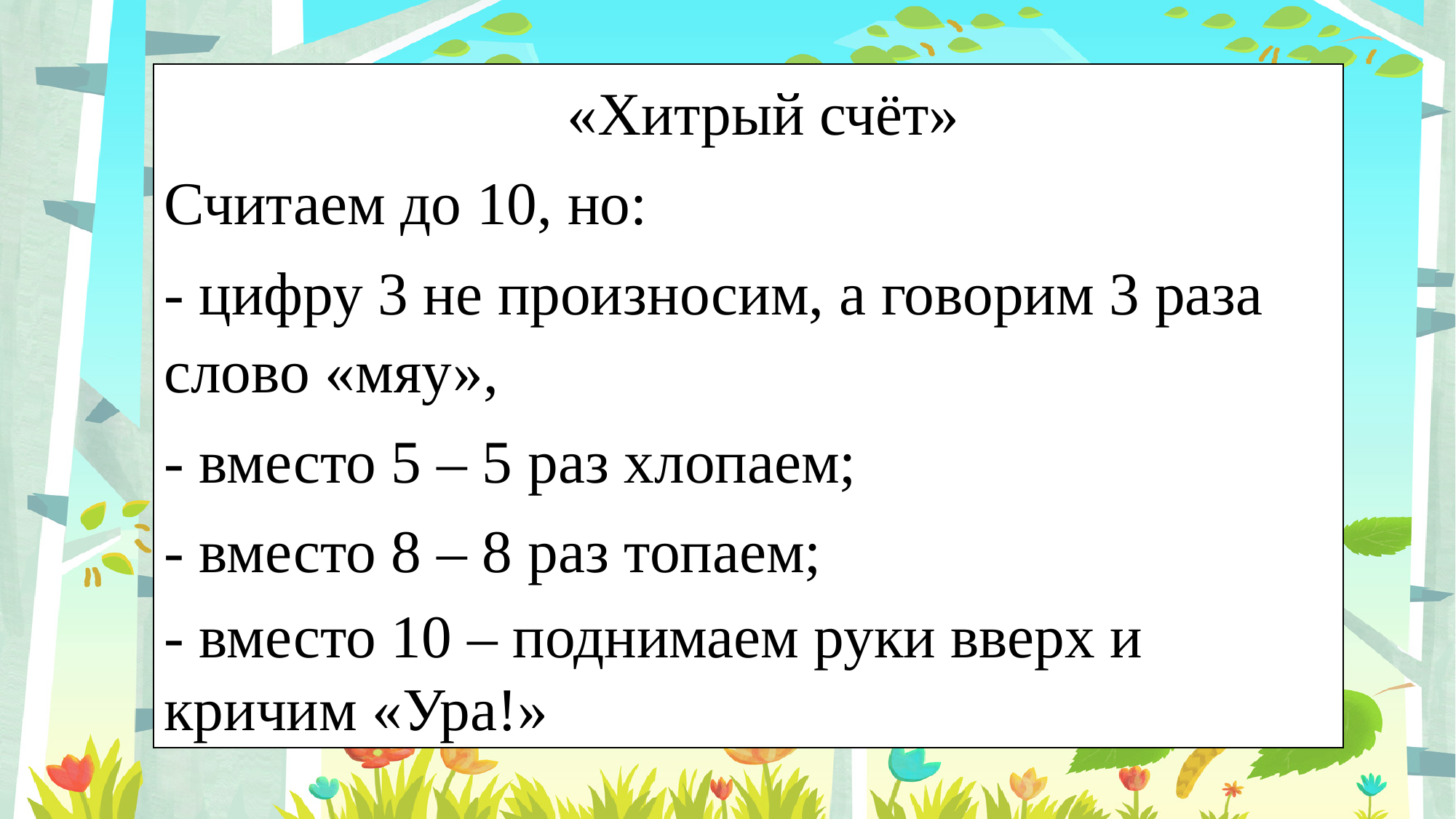

«Хитрый счёт»
Считаем до 10, но:
- цифру 3 не произносим, а говорим 3 раза слово «мяу»,
- вместо 5 – 5 раз хлопаем;
- вместо 8 – 8 раз топаем;
- вместо 10 – поднимаем руки вверх и кричим «Ура!»